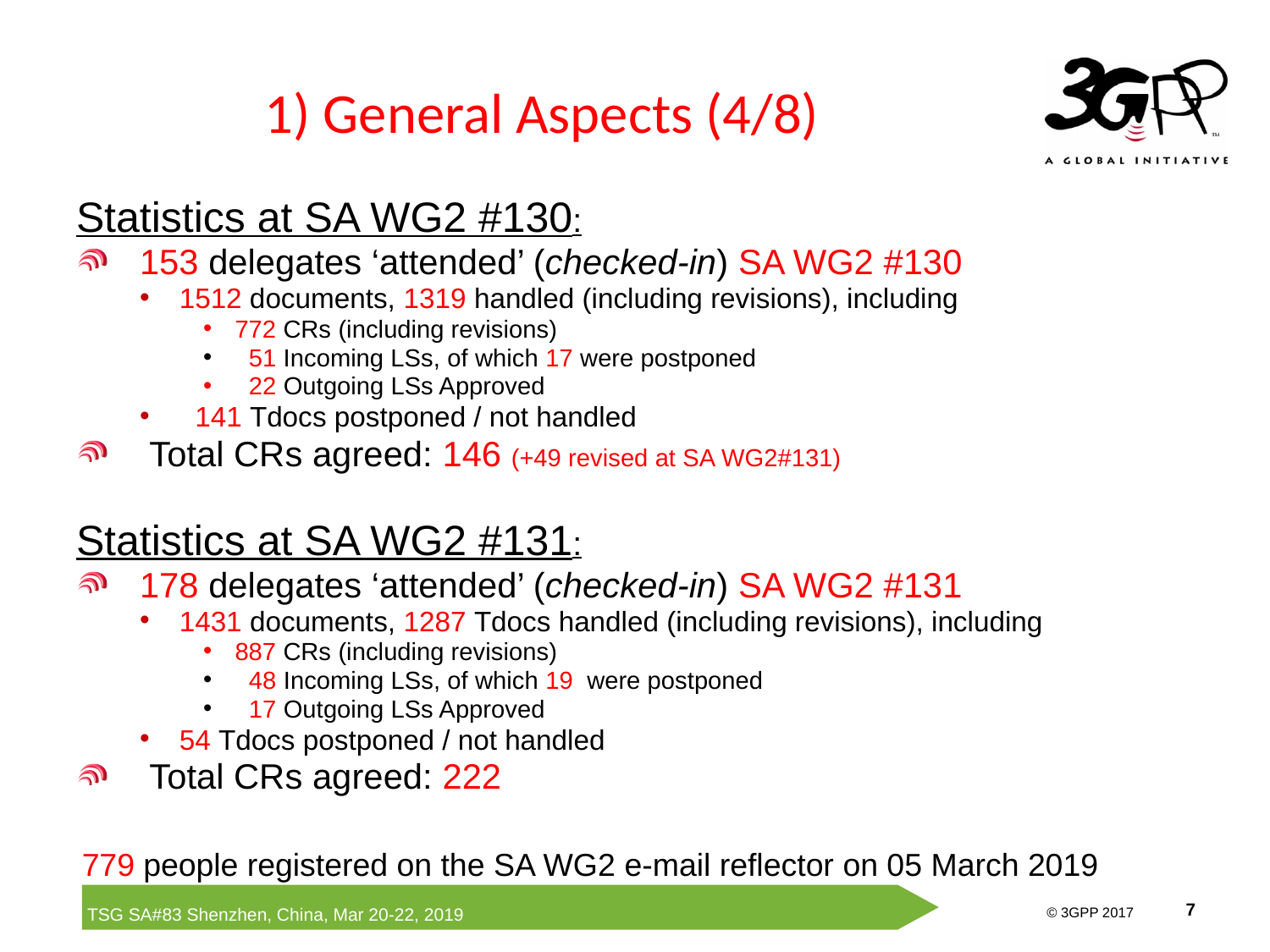

# 1) General Aspects (4/8)
Statistics at SA WG2 #130:
153 delegates ‘attended’ (checked-in) SA WG2 #130
1512 documents, 1319 handled (including revisions), including
772 CRs (including revisions)
  51 Incoming LSs, of which 17 were postponed
  22 Outgoing LSs Approved
  141 Tdocs postponed / not handled
 Total CRs agreed: 146 (+49 revised at SA WG2#131)

Statistics at SA WG2 #131:
178 delegates ‘attended’ (checked-in) SA WG2 #131
1431 documents, 1287 Tdocs handled (including revisions), including
887 CRs (including revisions)
  48 Incoming LSs, of which 19  were postponed
  17 Outgoing LSs Approved
54 Tdocs postponed / not handled
 Total CRs agreed: 222

779 people registered on the SA WG2 e-mail reflector on 05 March 2019